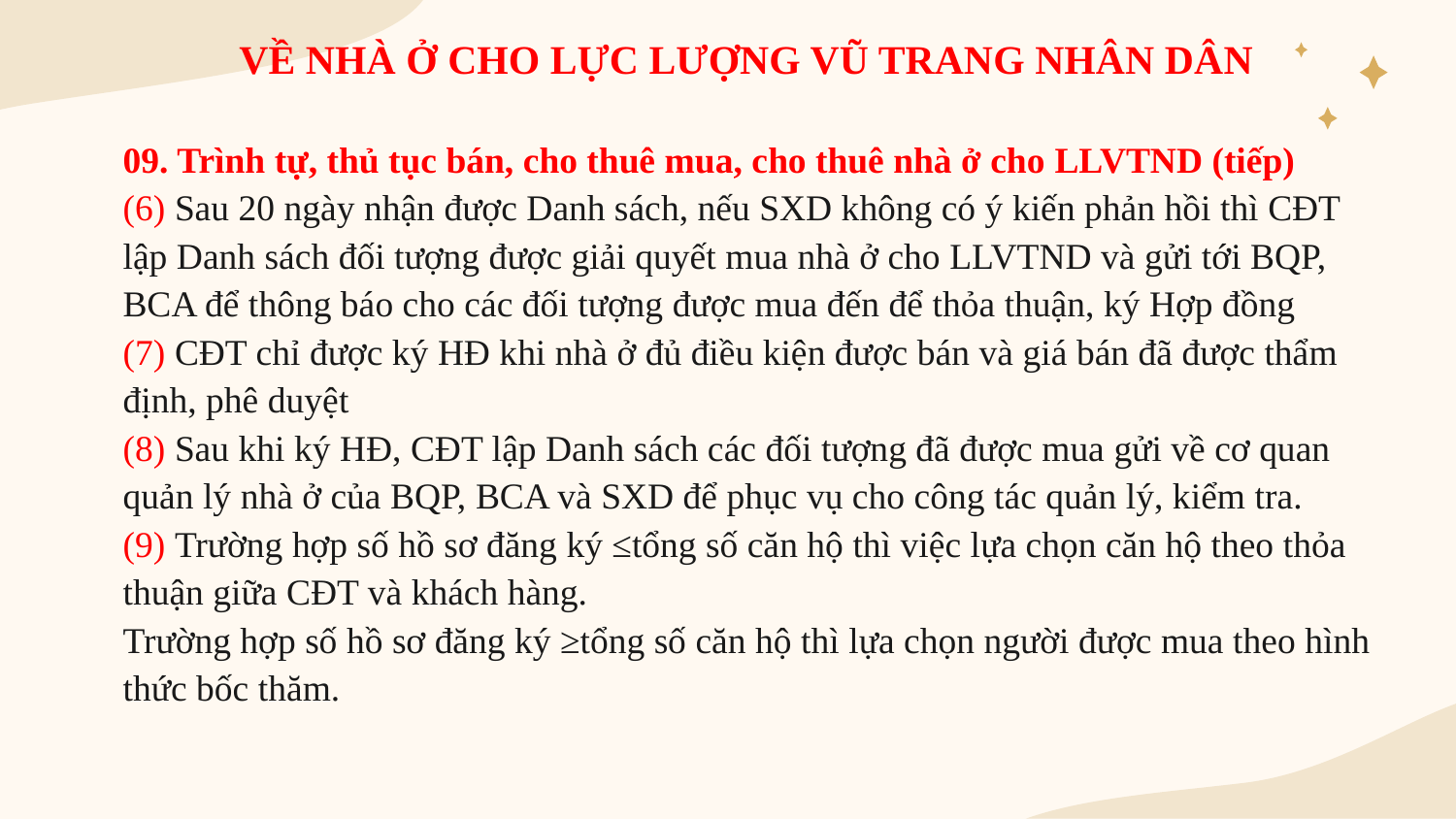

VỀ NHÀ Ở CHO LỰC LƯỢNG VŨ TRANG NHÂN DÂN

09. Trình tự, thủ tục bán, cho thuê mua, cho thuê nhà ở cho LLVTND (tiếp)
(6) Sau 20 ngày nhận được Danh sách, nếu SXD không có ý kiến phản hồi thì CĐT lập Danh sách đối tượng được giải quyết mua nhà ở cho LLVTND và gửi tới BQP, BCA để thông báo cho các đối tượng được mua đến để thỏa thuận, ký Hợp đồng
(7) CĐT chỉ được ký HĐ khi nhà ở đủ điều kiện được bán và giá bán đã được thẩm định, phê duyệt
(8) Sau khi ký HĐ, CĐT lập Danh sách các đối tượng đã được mua gửi về cơ quan quản lý nhà ở của BQP, BCA và SXD để phục vụ cho công tác quản lý, kiểm tra.
(9) Trường hợp số hồ sơ đăng ký ≤tổng số căn hộ thì việc lựa chọn căn hộ theo thỏa thuận giữa CĐT và khách hàng.
Trường hợp số hồ sơ đăng ký ≥tổng số căn hộ thì lựa chọn người được mua theo hình thức bốc thăm.